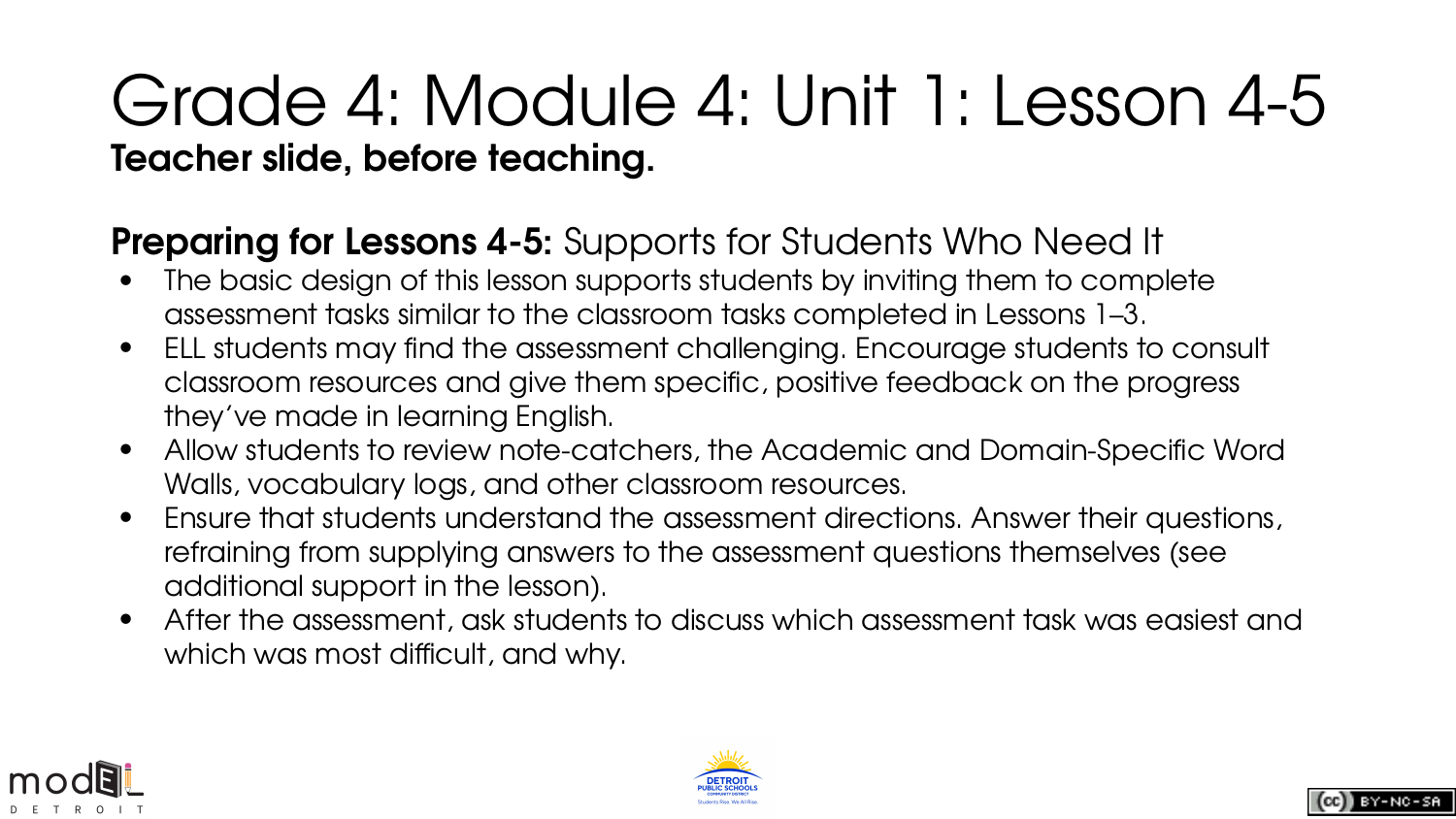

# Grade 4: Module 4: Unit 1: Lesson 4-5
Teacher slide, before teaching.

Preparing for Lessons 4-5: Supports for Students Who Need It
The basic design of this lesson supports students by inviting them to complete assessment tasks similar to the classroom tasks completed in Lessons 1–3.
ELL students may find the assessment challenging. Encourage students to consult classroom resources and give them specific, positive feedback on the progress they’ve made in learning English.
Allow students to review note-catchers, the Academic and Domain-Specific Word Walls, vocabulary logs, and other classroom resources.
Ensure that students understand the assessment directions. Answer their questions, refraining from supplying answers to the assessment questions themselves (see additional support in the lesson).
After the assessment, ask students to discuss which assessment task was easiest and which was most difficult, and why.